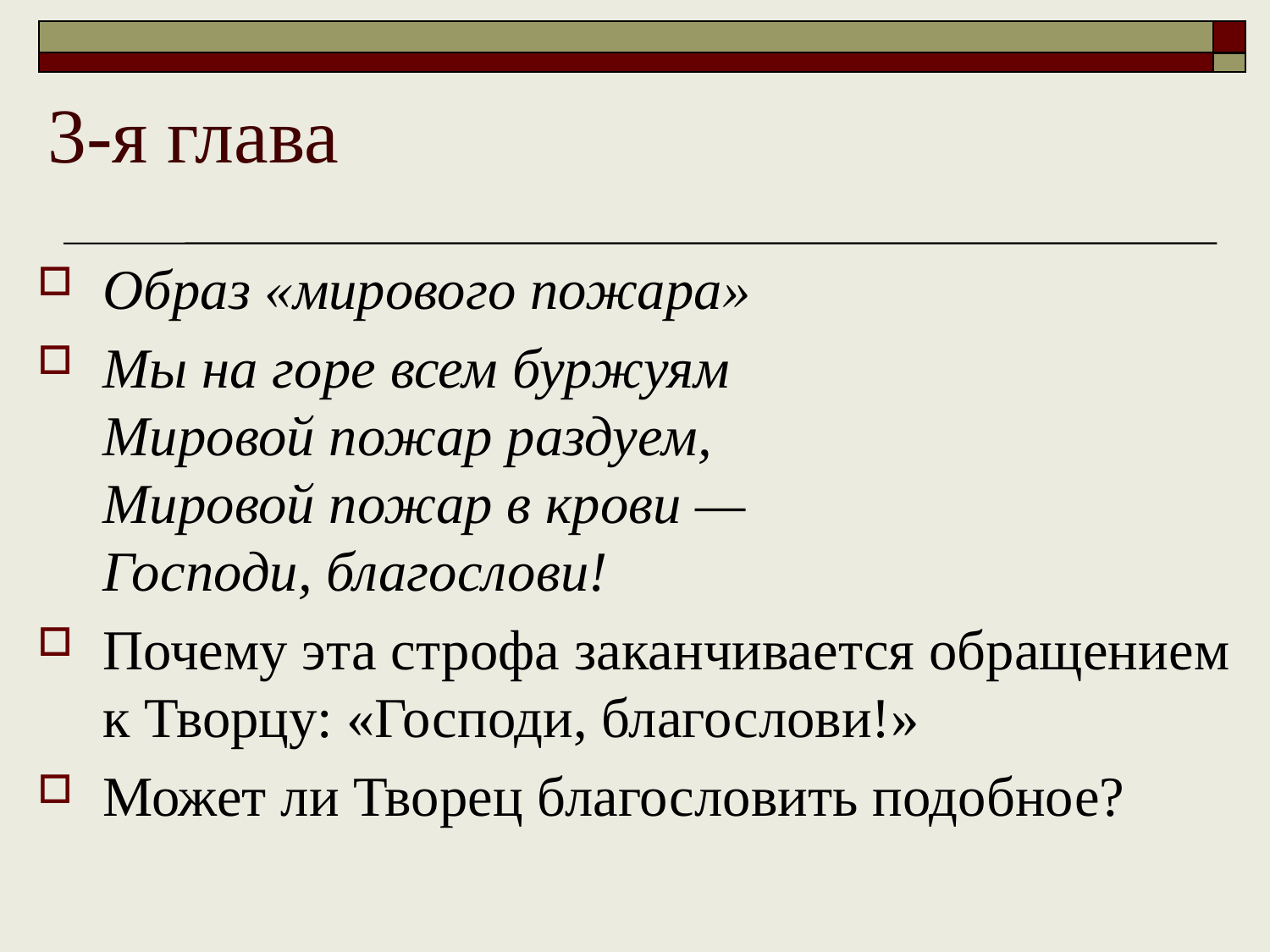

# 3-я глава
Образ «мирового пожара»
Мы на горе всем буржуям
Мировой пожар раздуем,
Мировой пожар в крови —
Господи, благослови!
Почему эта строфа заканчивается обращением к Творцу: «Господи, благослови!»
Может ли Творец благословить подобное?